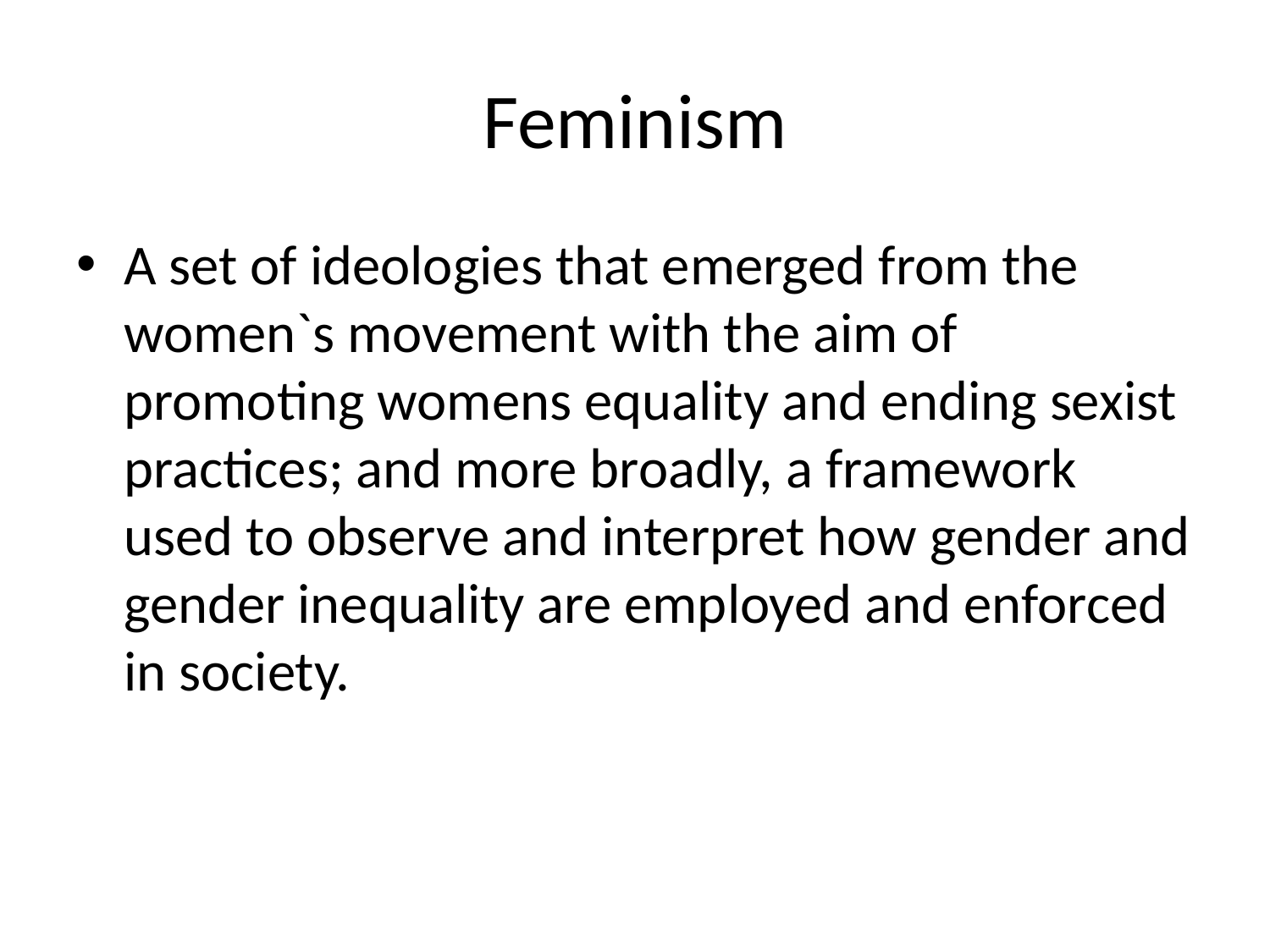

# Feminism
A set of ideologies that emerged from the women`s movement with the aim of promoting womens equality and ending sexist practices; and more broadly, a framework used to observe and interpret how gender and gender inequality are employed and enforced in society.